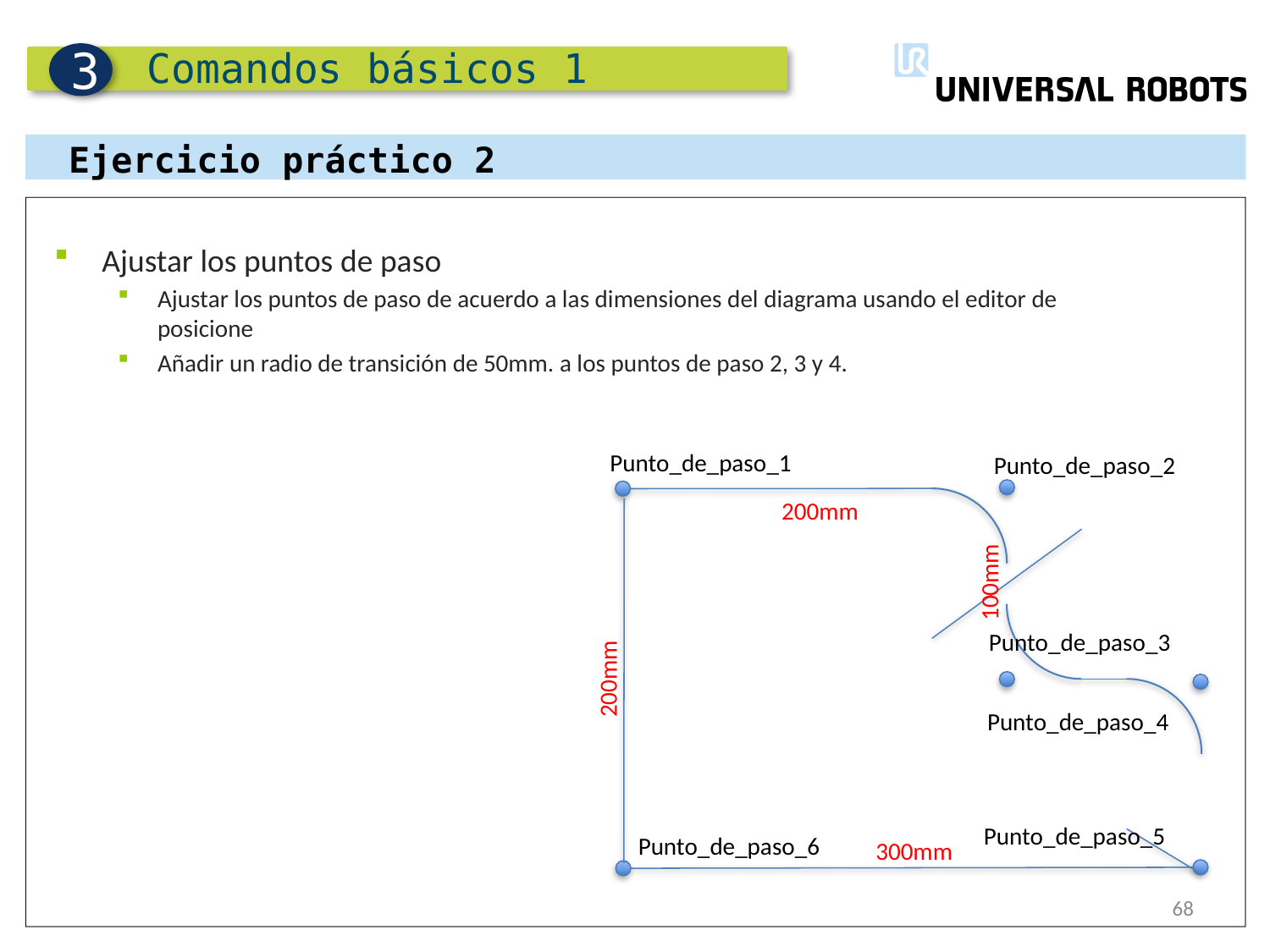

Comandos básicos 1

3

Ejercicio práctico 2
Ajustar los puntos de paso
Ajustar los puntos de paso de acuerdo a las dimensiones del diagrama usando el editor de posicione
Añadir un radio de transición de 50mm. a los puntos de paso 2, 3 y 4.

Punto_de_paso_1
Punto_de_paso_2

200mm

100mm
Punto_de_paso_3
200mm

Punto_de_paso_4
Punto_de_paso_5
Punto_de_paso_6
300mm

68